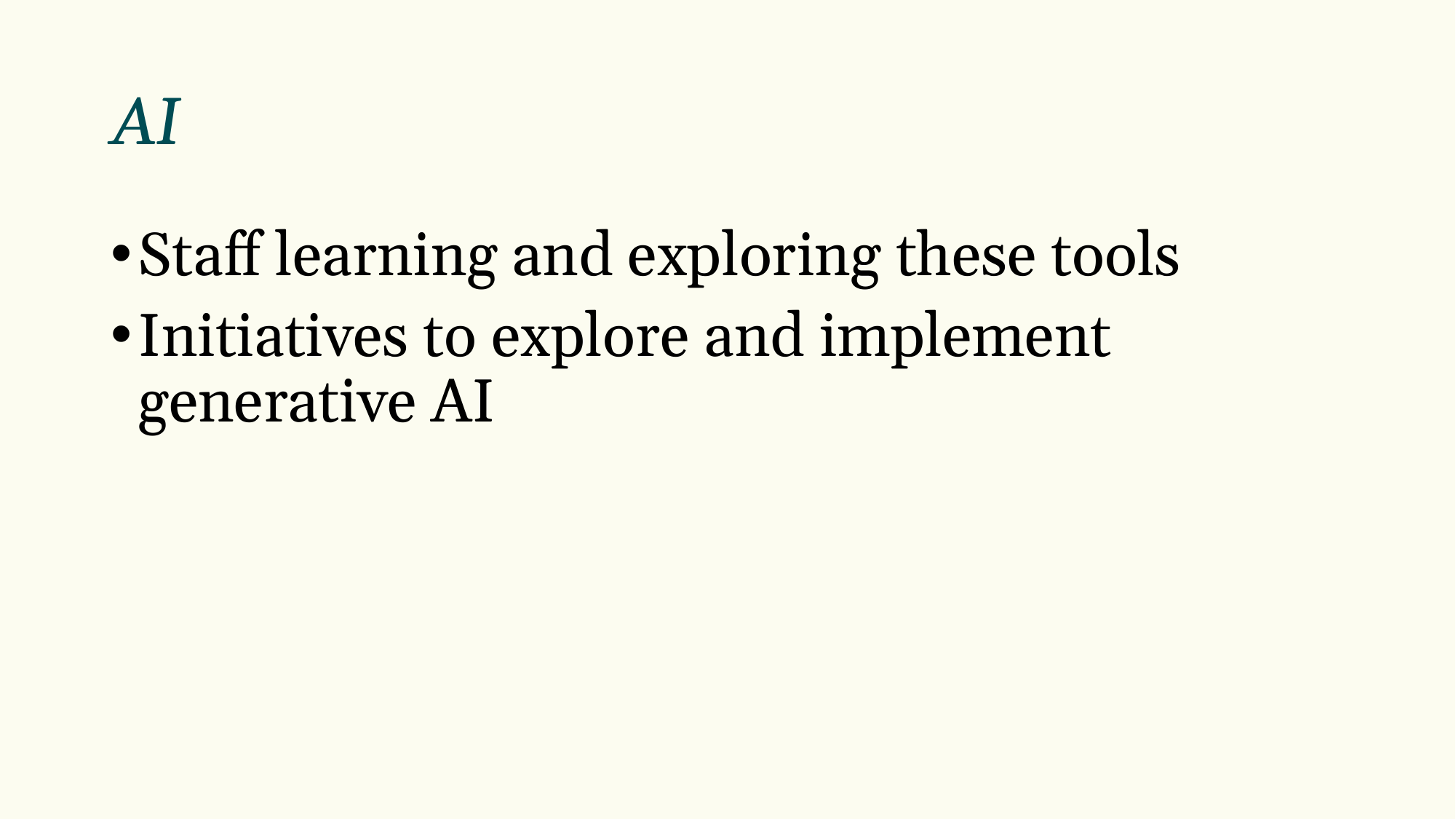

# AI
Staff learning and exploring these tools
Initiatives to explore and implement generative AI